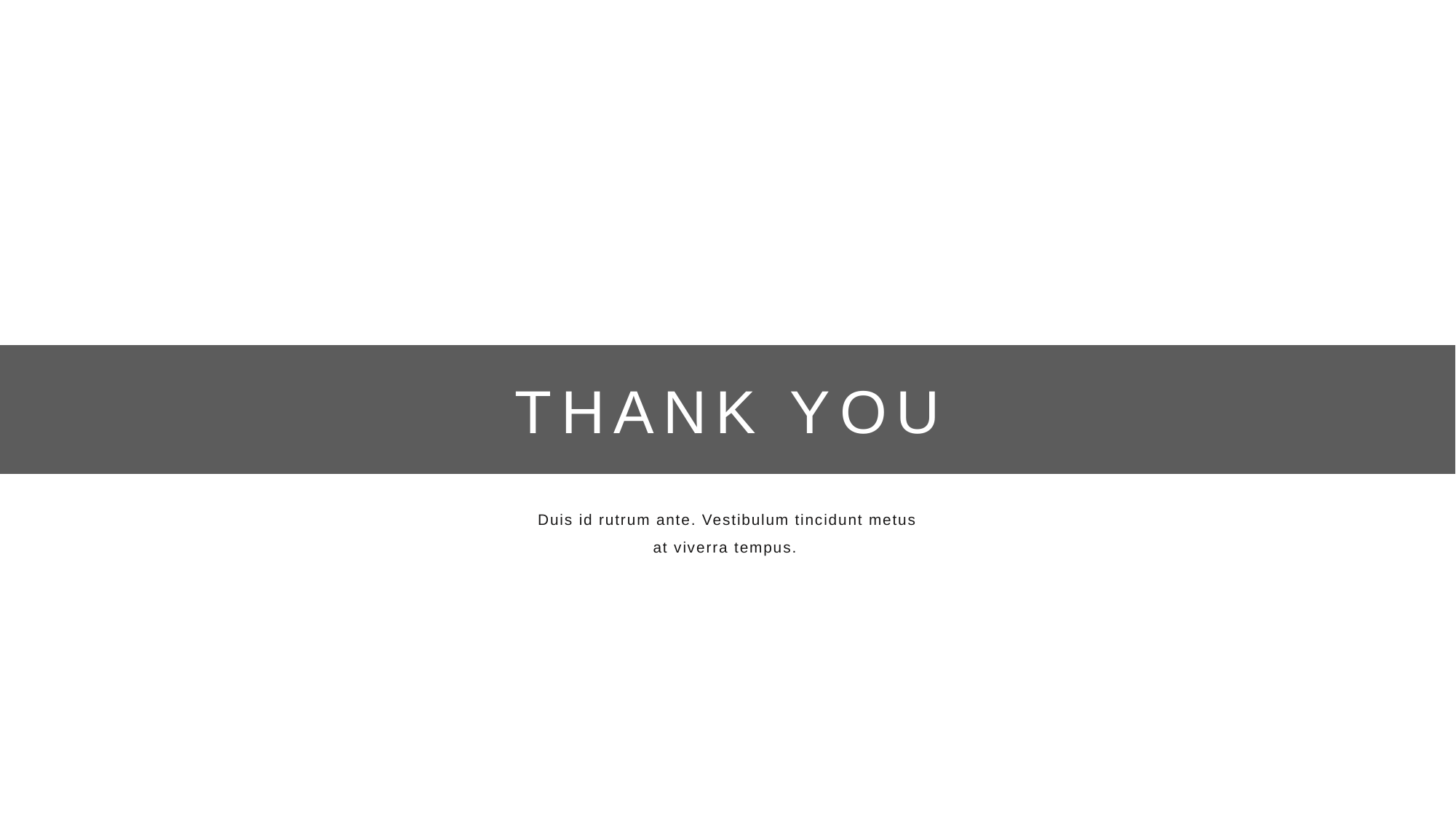

THANK YOU
Duis id rutrum ante. Vestibulum tincidunt metus at viverra tempus.